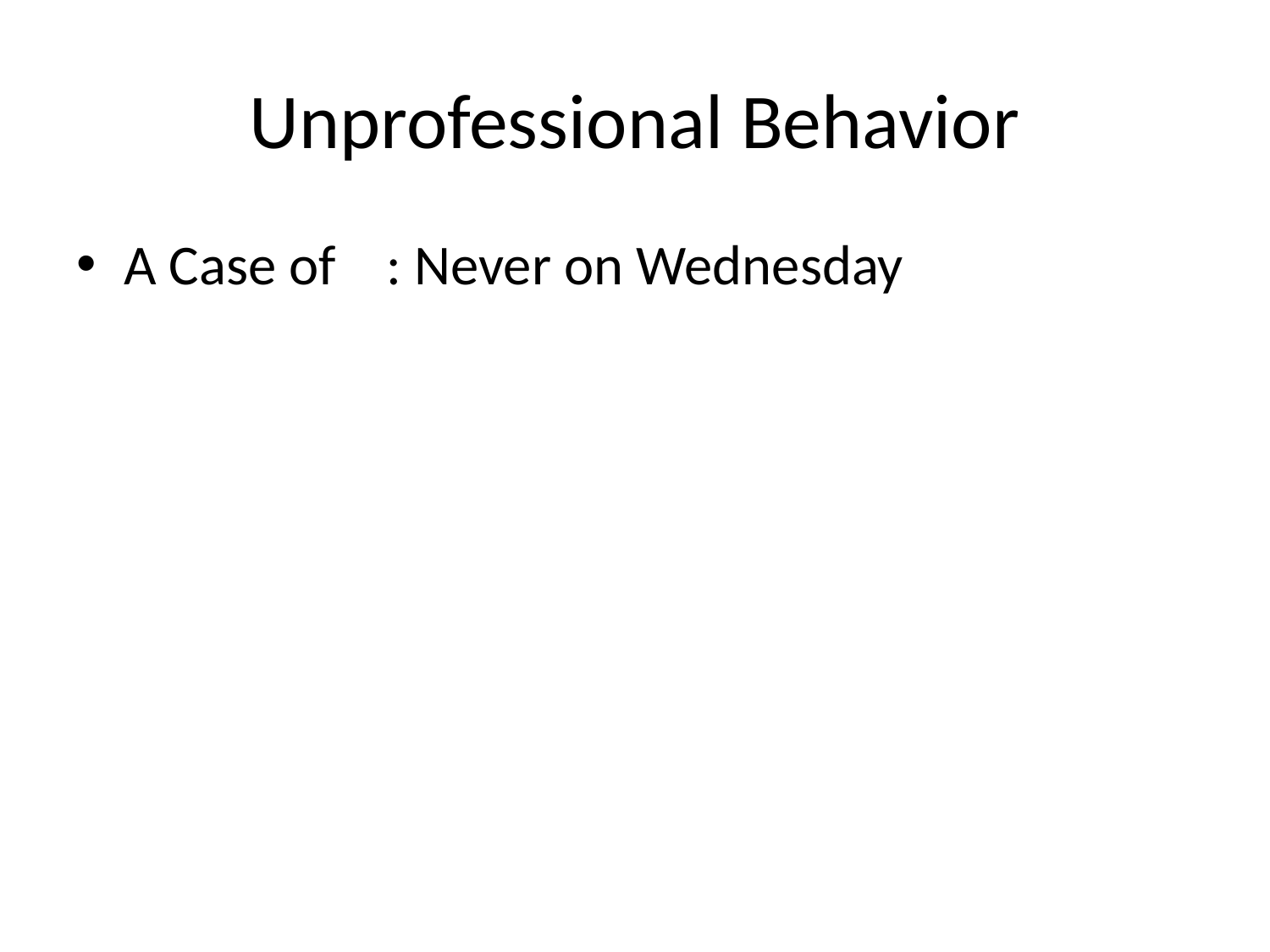

# Unprofessional Behavior
A Case of    : Never on Wednesday